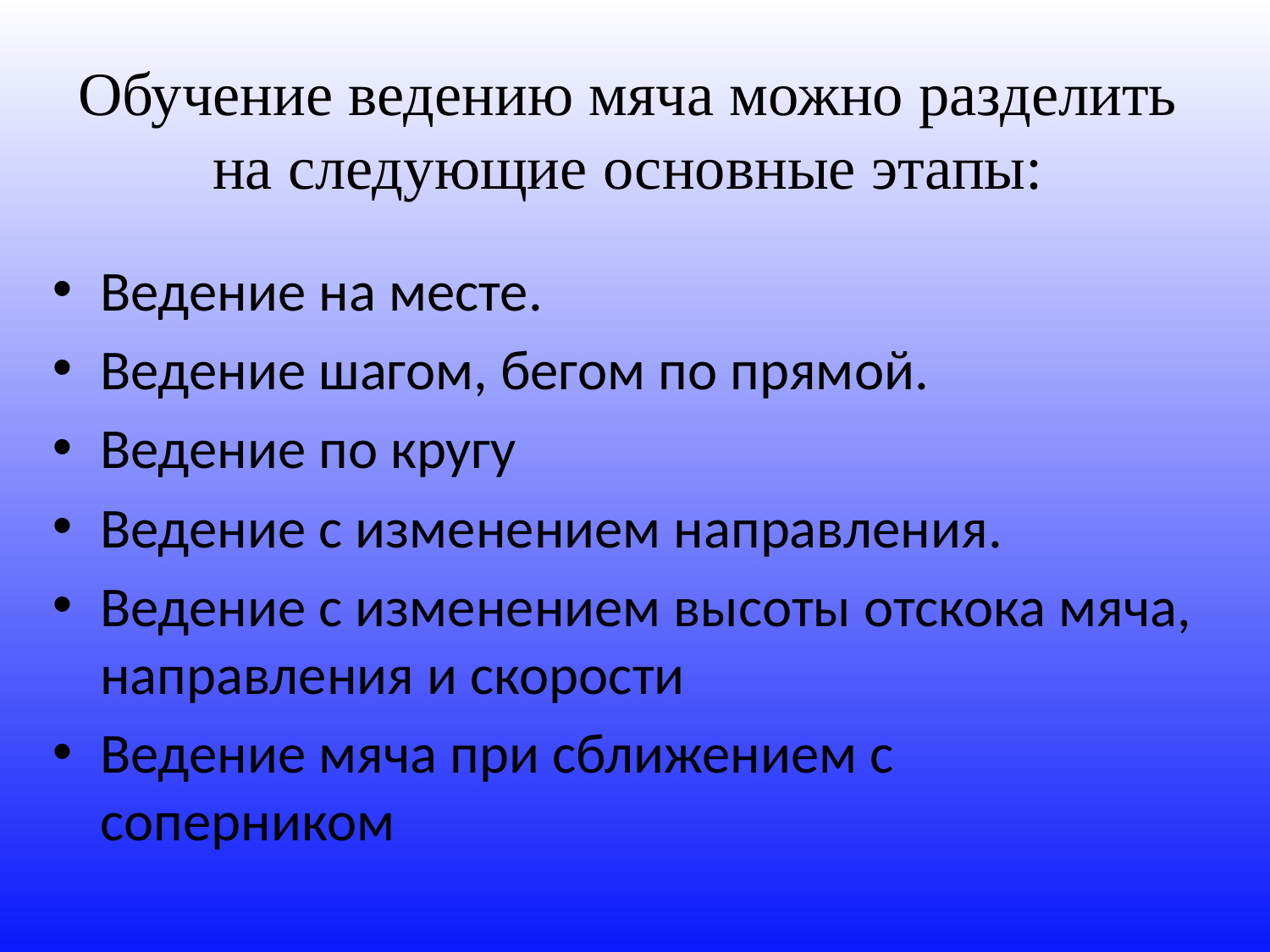

# Обучение ведению мяча можно разделить на следующие основные этапы:
Ведение на месте.
Ведение шагом, бегом по прямой.
Ведение по кругу
Ведение с изменением направления.
Ведение с изменением высоты отскока мяча, направления и скорости
Ведение мяча при сближением с соперником